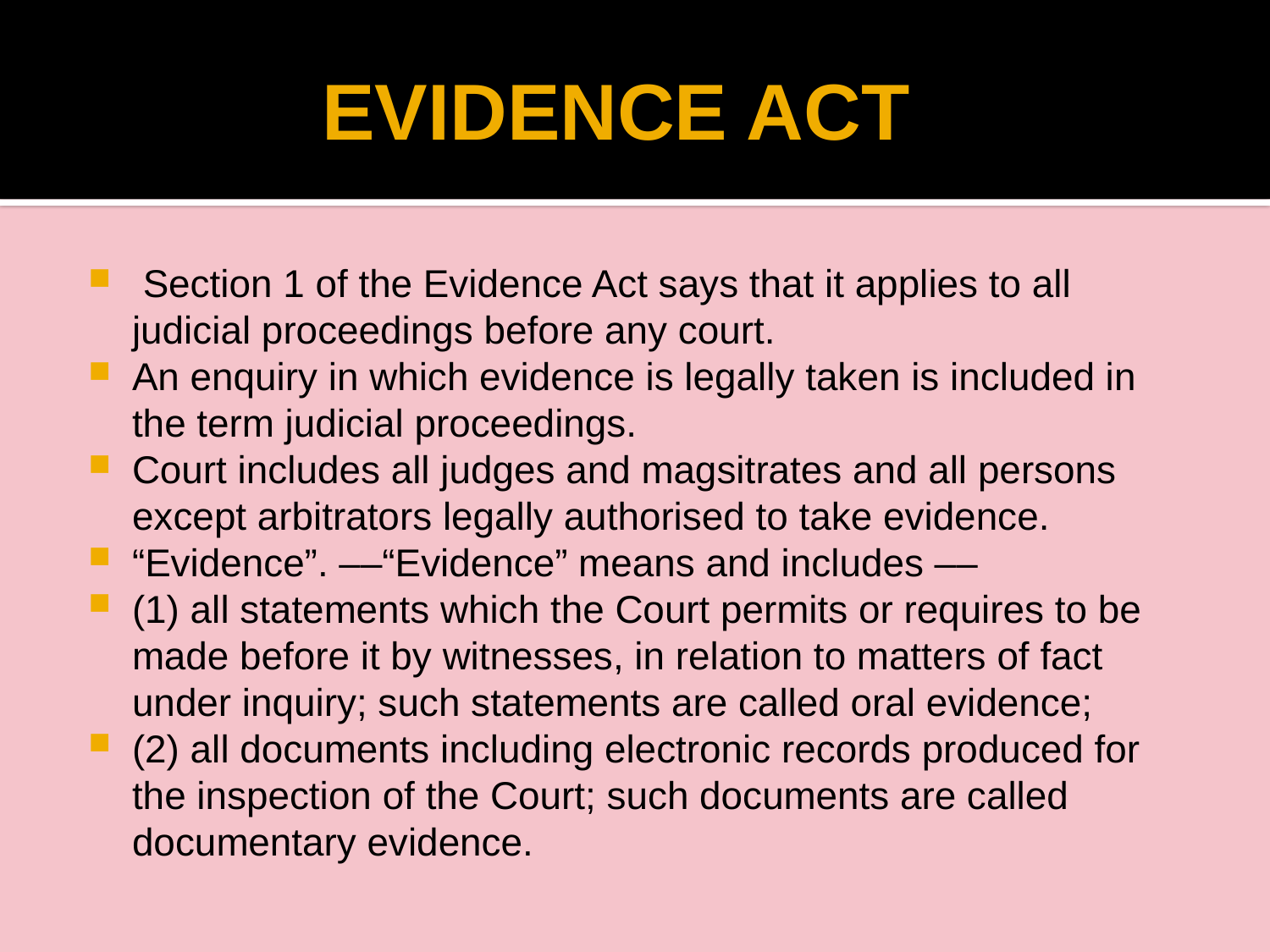

# EVIDENCE ACT
 Section 1 of the Evidence Act says that it applies to all judicial proceedings before any court.
An enquiry in which evidence is legally taken is included in the term judicial proceedings.
Court includes all judges and magsitrates and all persons except arbitrators legally authorised to take evidence.
“Evidence”. ––“Evidence” means and includes ––
(1) all statements which the Court permits or requires to be made before it by witnesses, in relation to matters of fact under inquiry; such statements are called oral evidence;
(2) all documents including electronic records produced for the inspection of the Court; such documents are called documentary evidence.